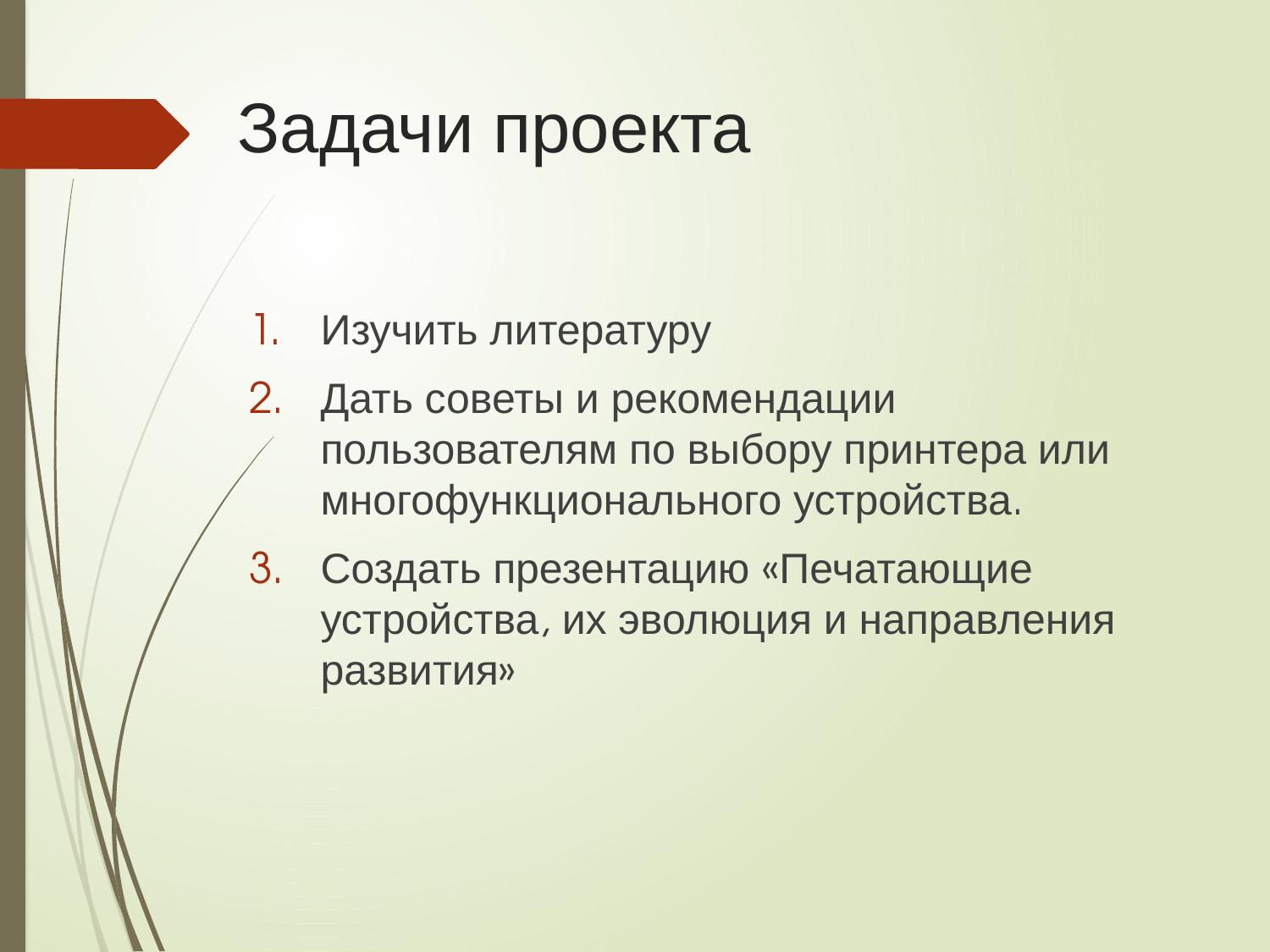

# Задачи проекта
Изучить литературу
Дать советы и рекомендации пользователям по выбору принтера или многофункционального устройства.
Создать презентацию «Печатающие устройства, их эволюция и направления развития»